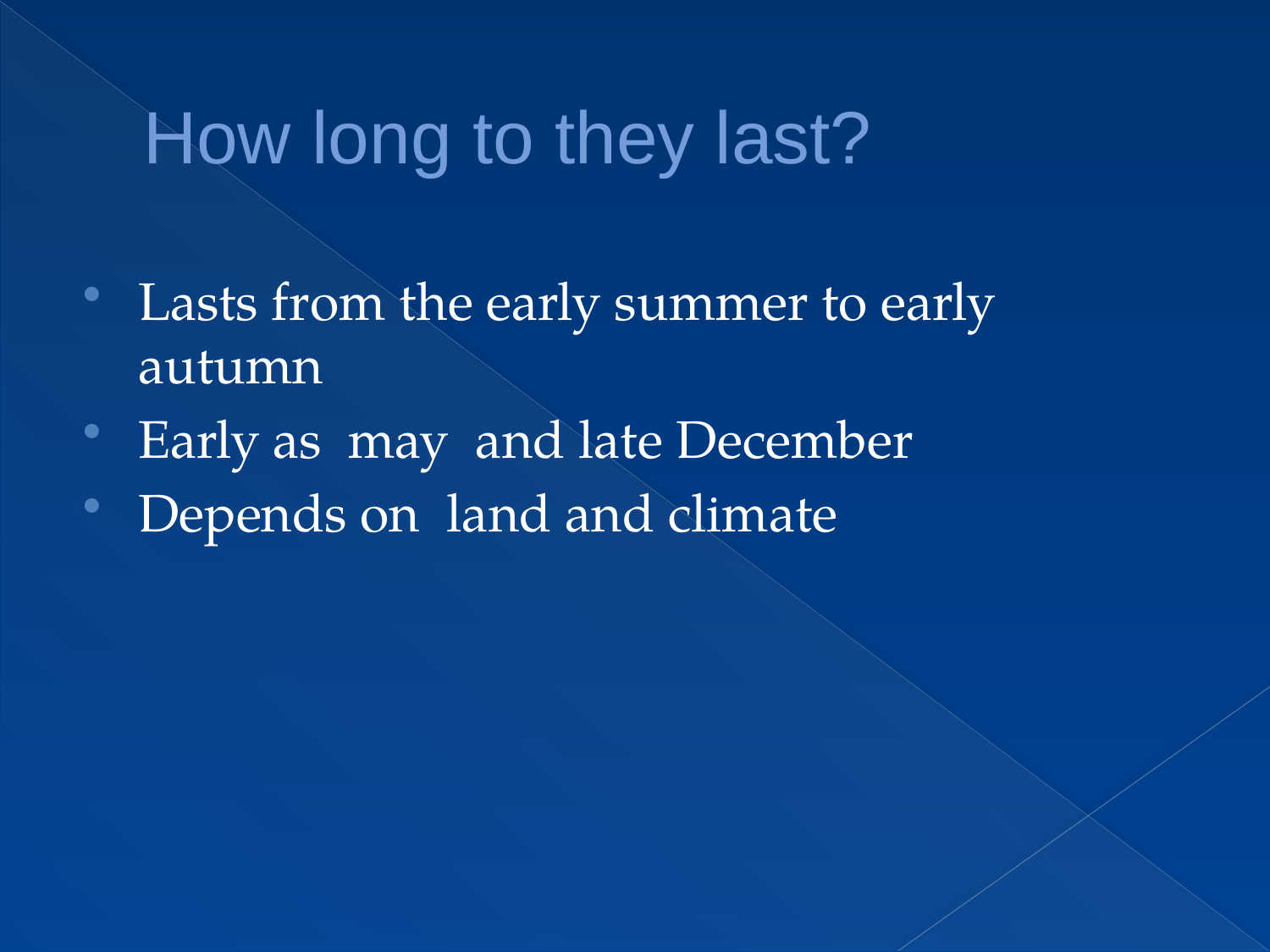

# How long to they last?
Lasts from the early summer to early autumn
Early as  may  and late December
Depends on  land and climate